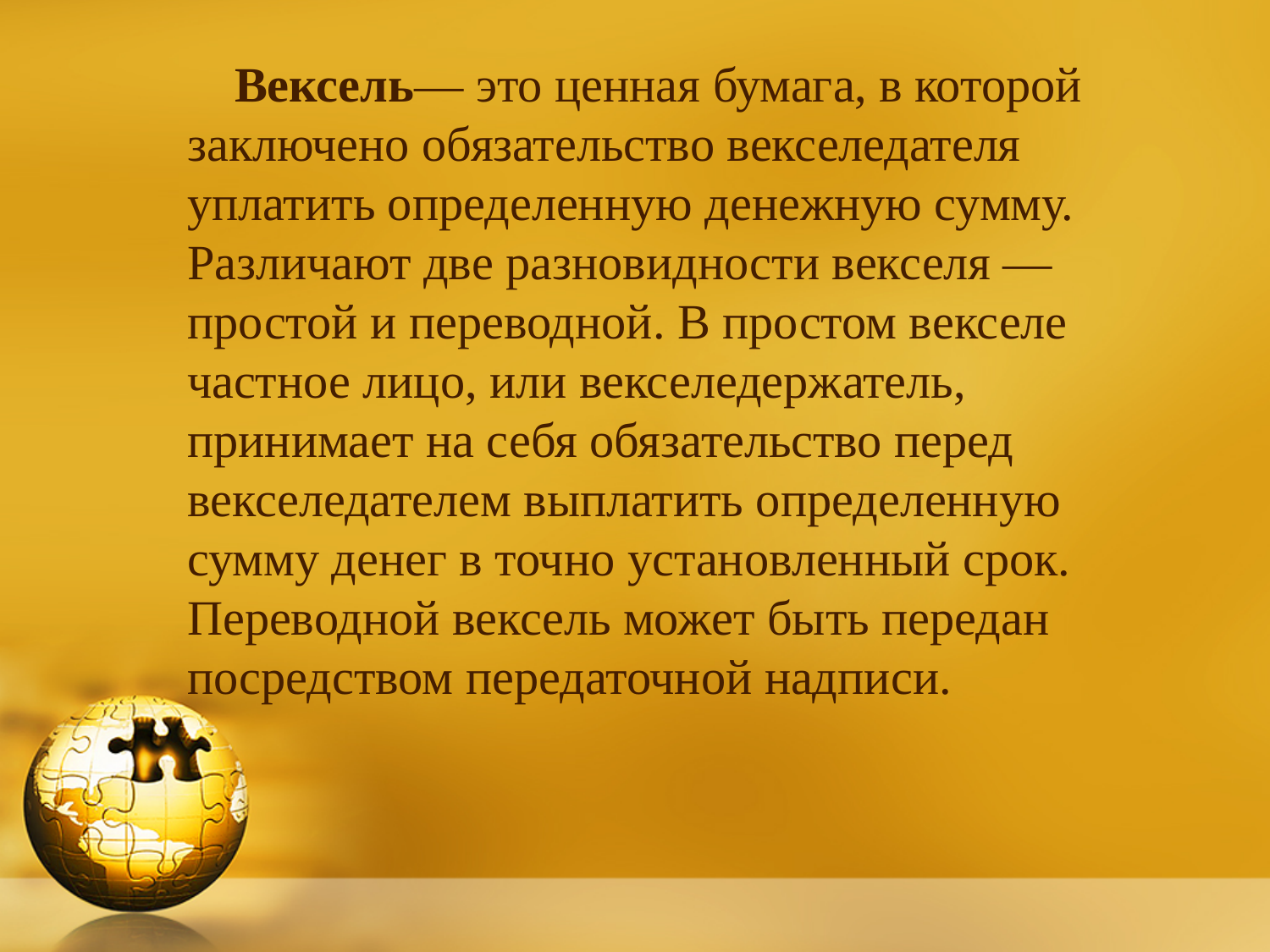

Вексель— это ценная бумага, в которой заключено обязательство векселедателя уплатить определенную денежную сумму. Различают две разновидности векселя — простой и переводной. В простом векселе частное лицо, или векселедержатель, принимает на себя обязательство перед векселедателем выплатить определенную сумму денег в точно установленный срок. Переводной вексель может быть передан посредством передаточной надписи.